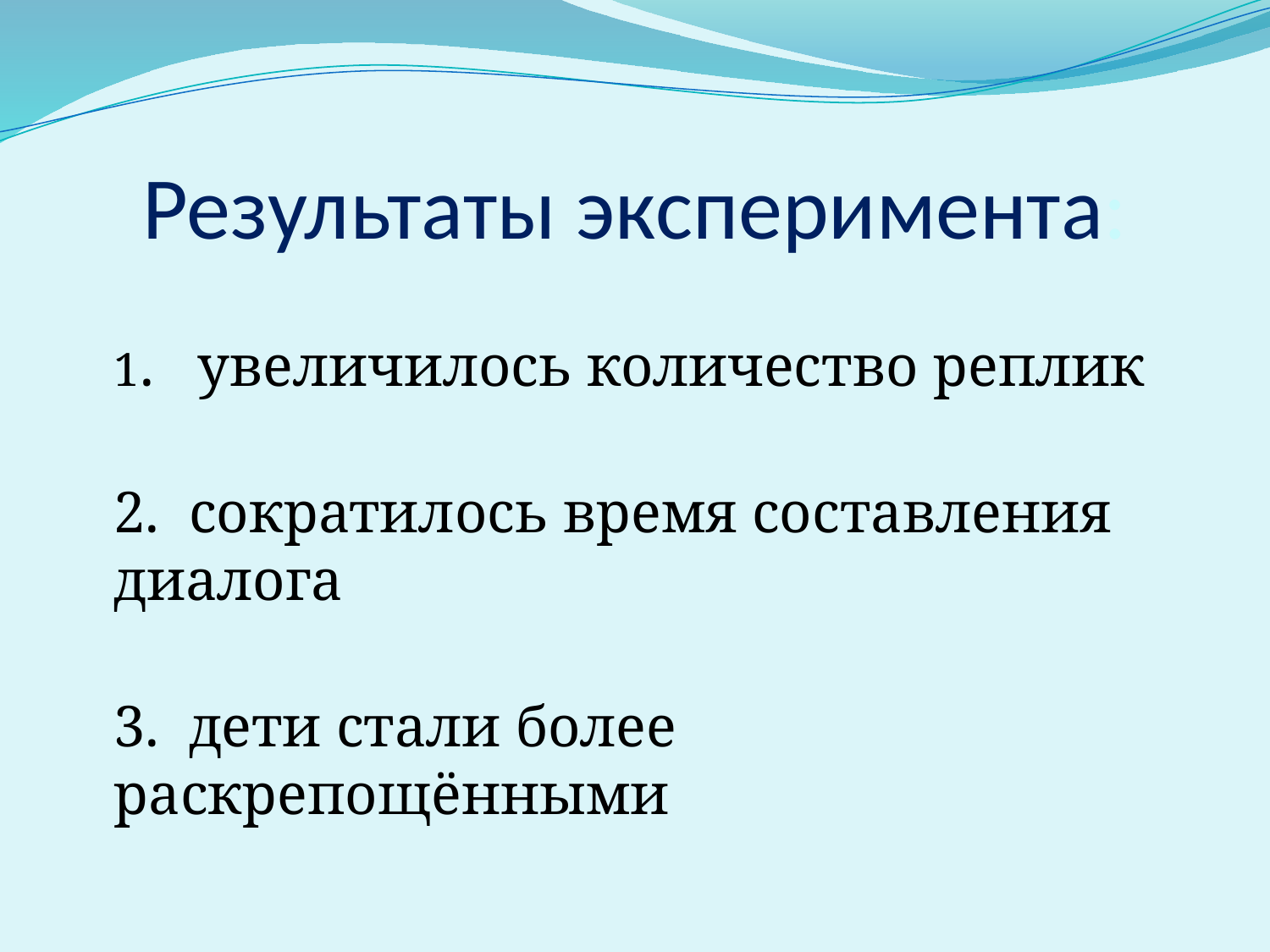

# Результаты эксперимента:
1.   увеличилось количество реплик
2.  сократилось время составления диалога
3.  дети стали более раскрепощёнными